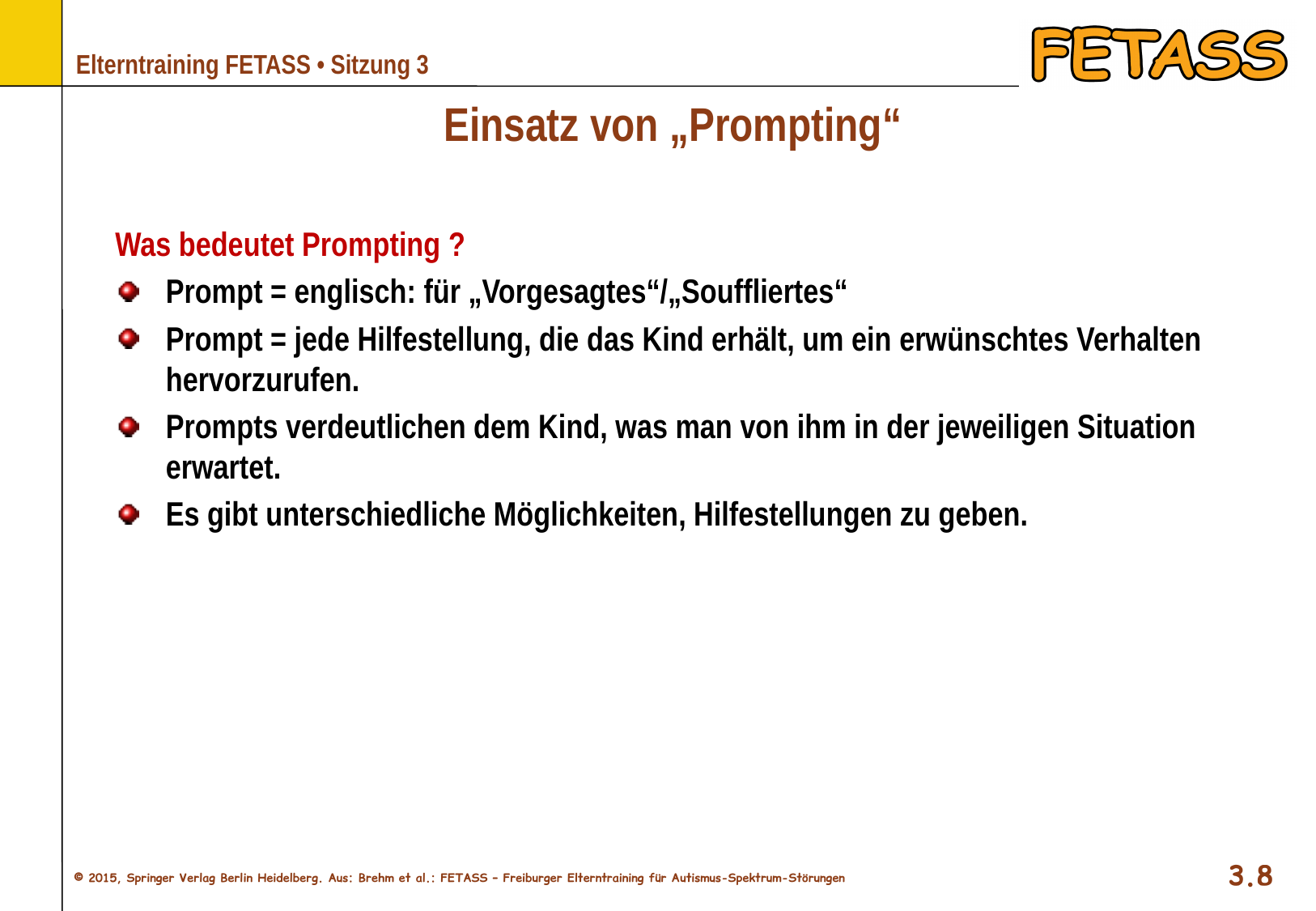

# Einsatz von „Prompting“
Was bedeutet Prompting ?
Prompt = englisch: für „Vorgesagtes“/„Souffliertes“
Prompt = jede Hilfestellung, die das Kind erhält, um ein erwünschtes Verhalten hervorzurufen.
Prompts verdeutlichen dem Kind, was man von ihm in der jeweiligen Situation erwartet.
Es gibt unterschiedliche Möglichkeiten, Hilfestellungen zu geben.